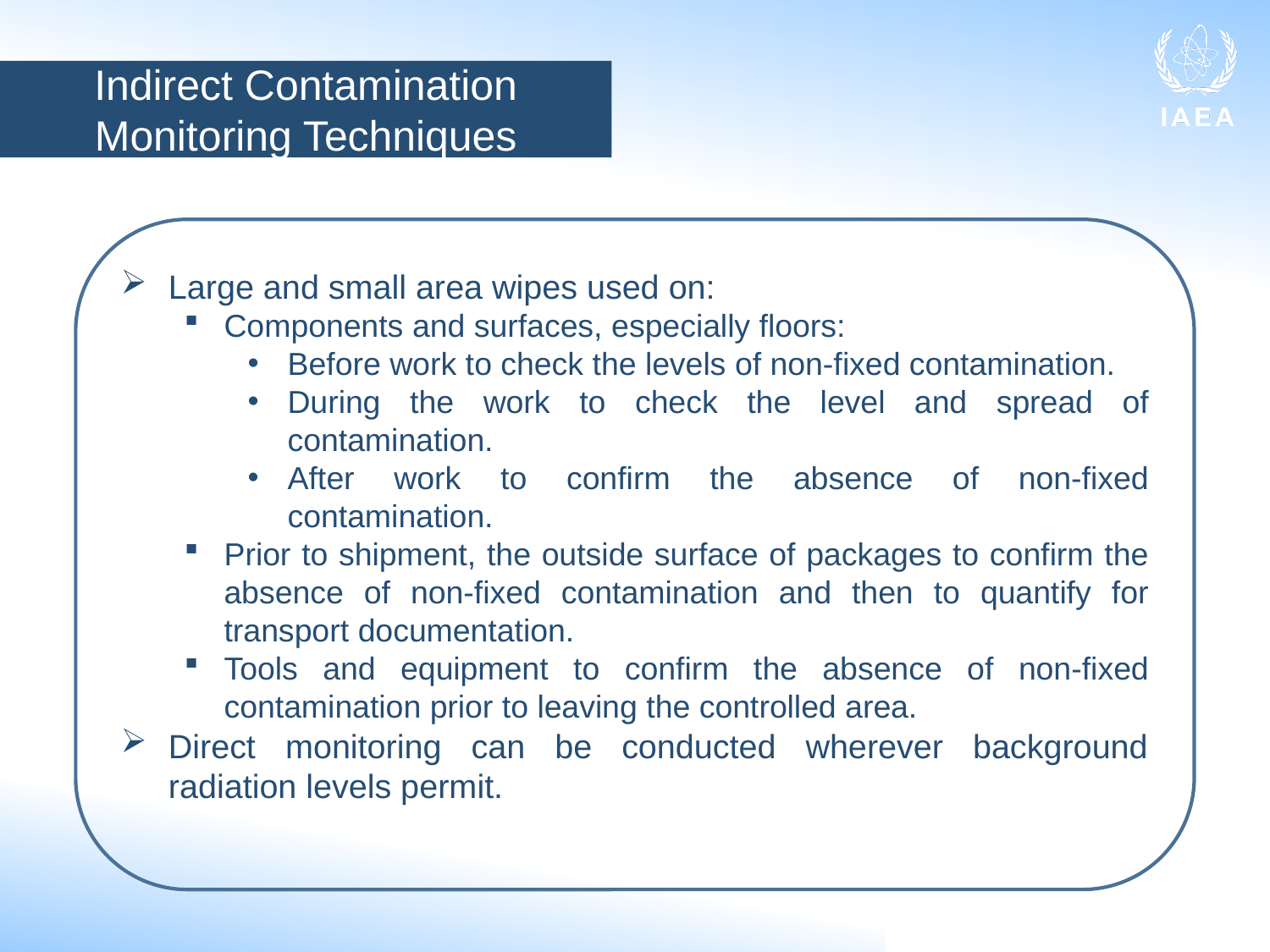

Indirect Contamination Monitoring Techniques
Large and small area wipes used on:
Components and surfaces, especially floors:
Before work to check the levels of non-fixed contamination.
During the work to check the level and spread of contamination.
After work to confirm the absence of non-fixed contamination.
Prior to shipment, the outside surface of packages to confirm the absence of non-fixed contamination and then to quantify for transport documentation.
Tools and equipment to confirm the absence of non-fixed contamination prior to leaving the controlled area.
Direct monitoring can be conducted wherever background radiation levels permit.